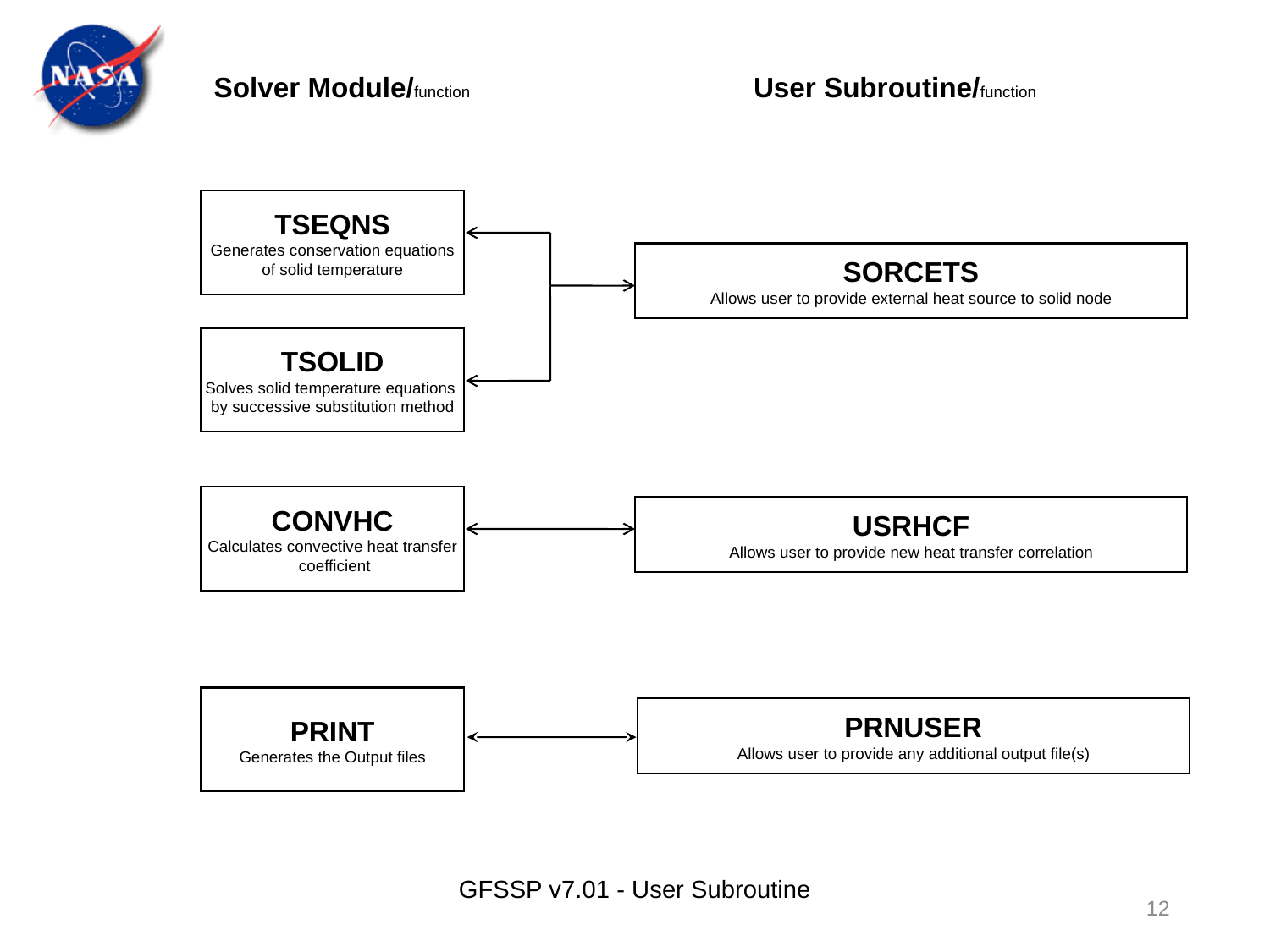

Solver Module/function
User Subroutine/function
TSEQNS
Generates conservation equations
of solid temperature

SORCETS
Allows user to provide external heat source to solid node

TSOLID
Solves solid temperature equations
by successive substitution method

CONVHC
Calculates convective heat transfer
 coefficient
USRHCF
Allows user to provide new heat transfer correlation

PRINT
Generates the Output files
PRNUSER
Allows user to provide any additional output file(s)

GFSSP v7.01 - User Subroutine
12